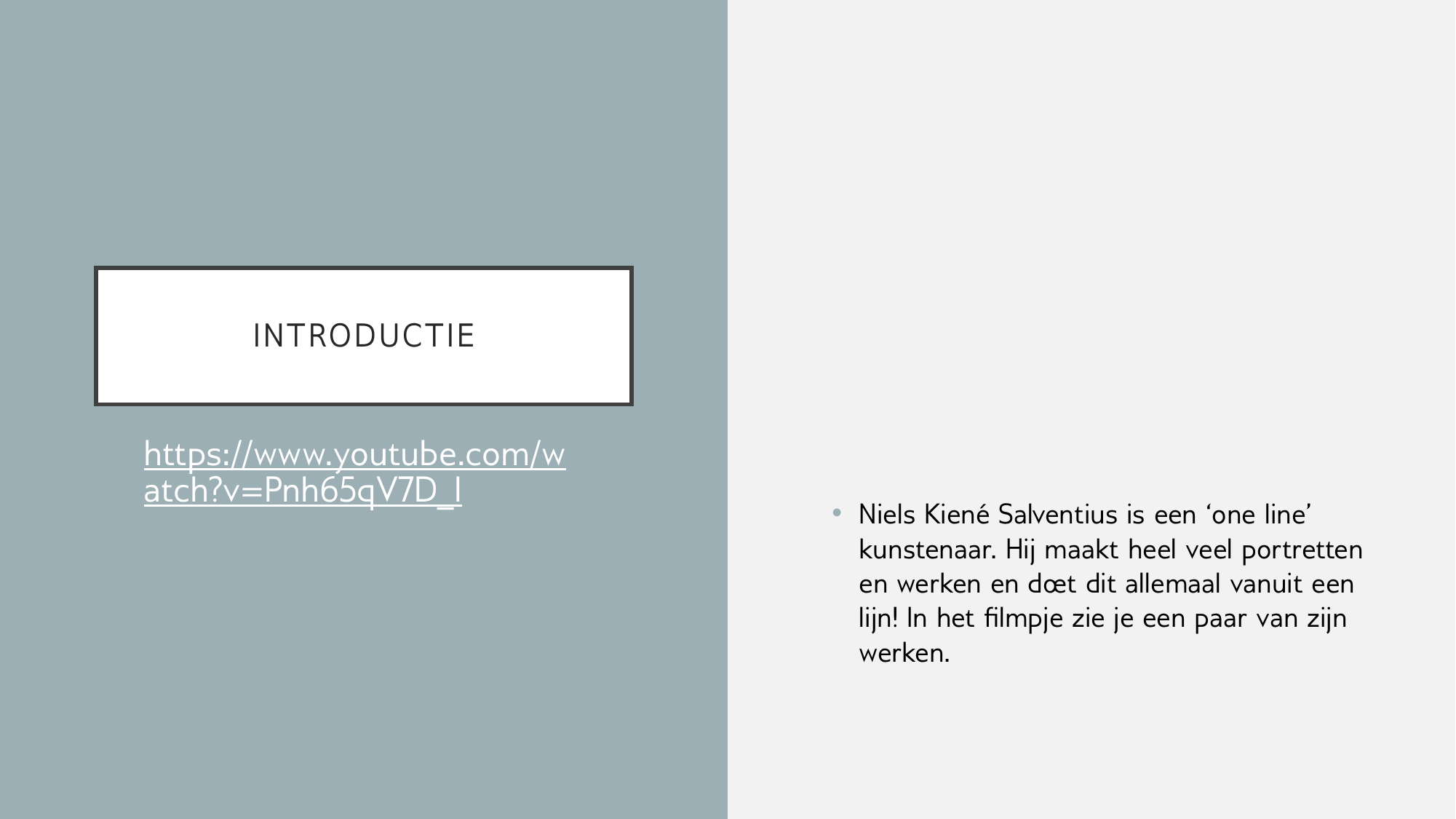

# Introductie
https://www.youtube.com/watch?v=Pnh65qV7D_I
Niels Kiené Salventius is een ‘one line’ kunstenaar. Hij maakt heel veel portretten en werken en doet dit allemaal vanuit een lijn! In het filmpje zie je een paar van zijn werken.